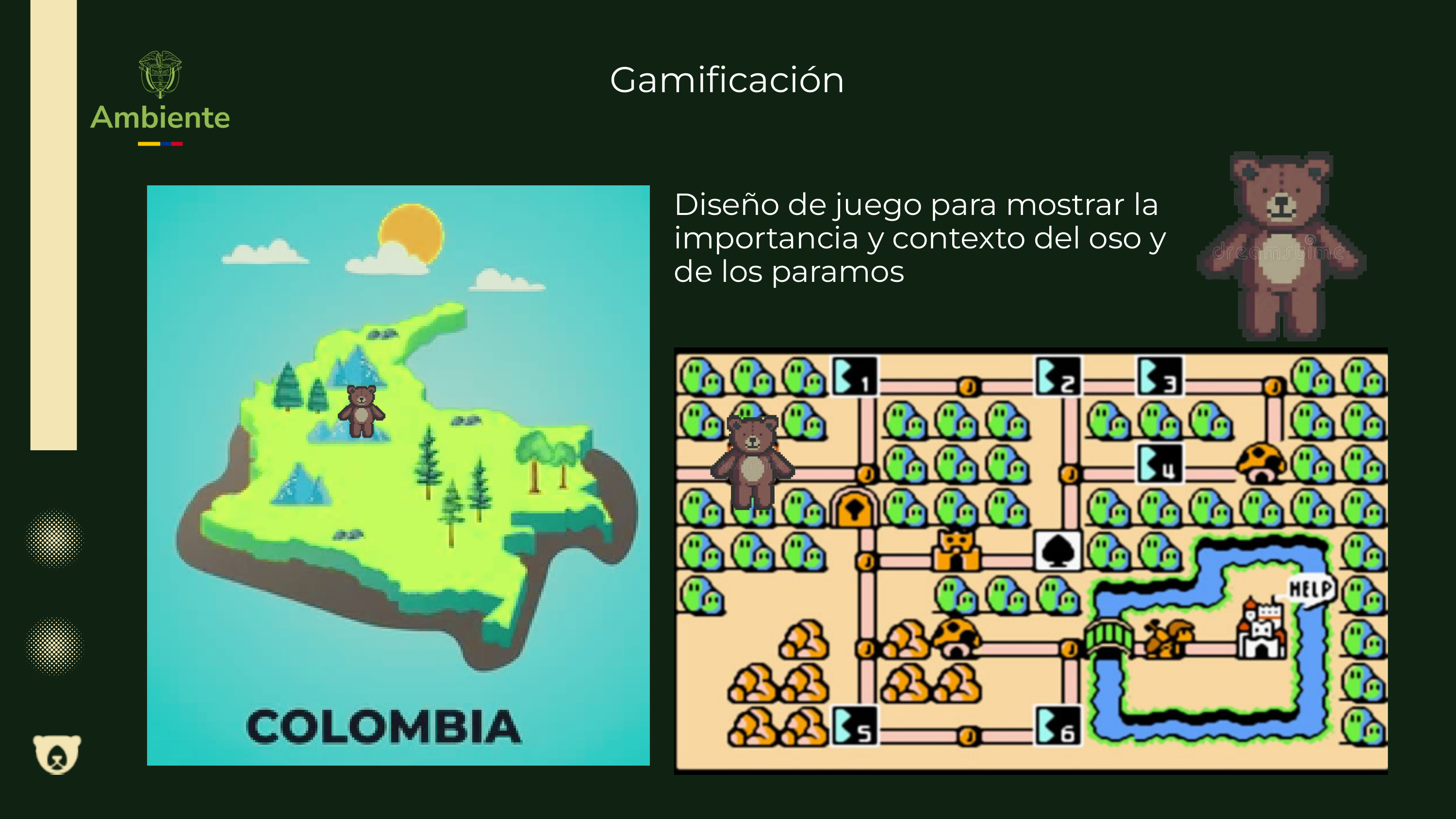

Gamificación

Diseño de juego para mostrar la importancia y contexto del oso y de los paramos